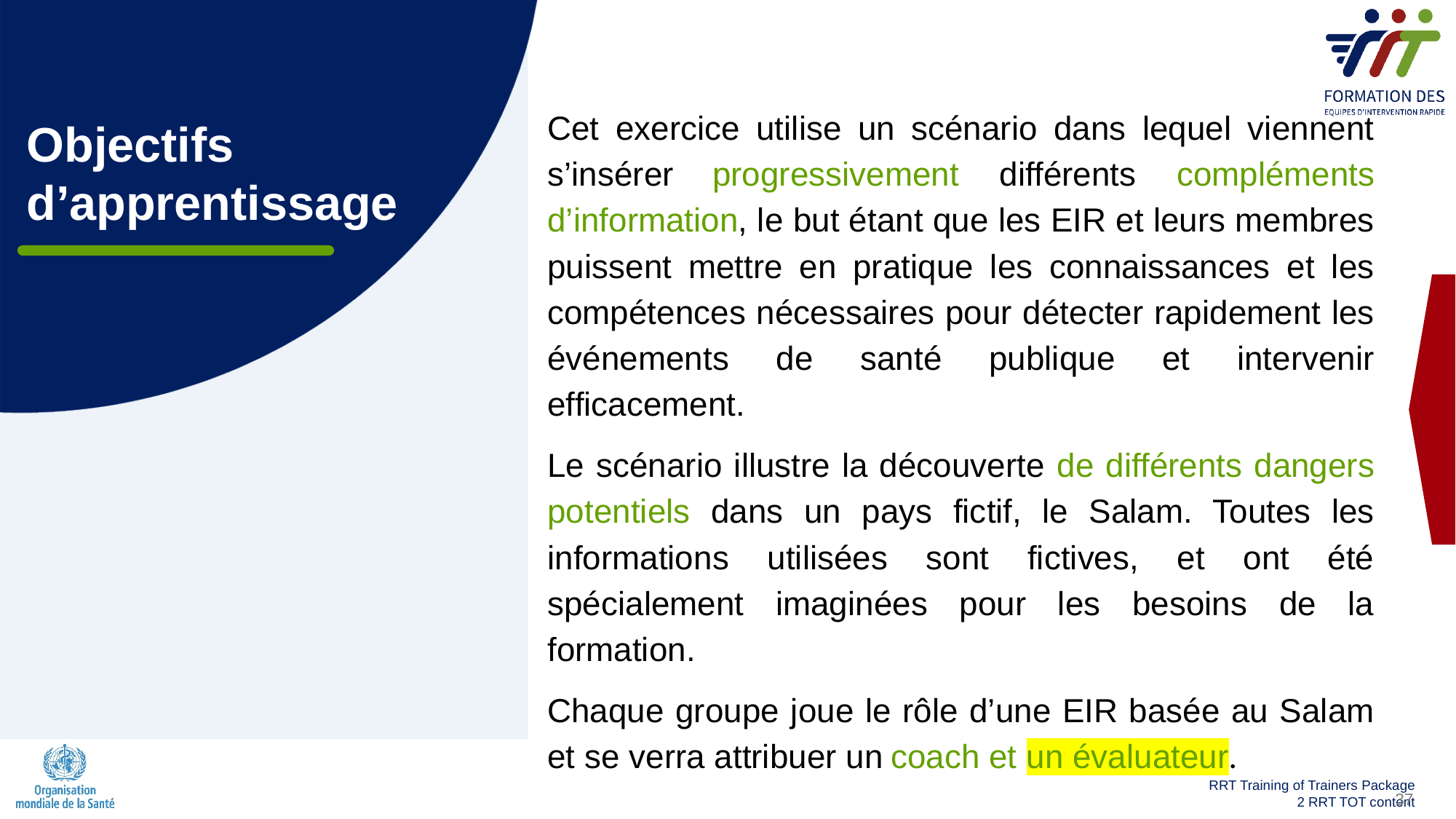

Cet exercice utilise un scénario dans lequel viennent s’insérer progressivement différents compléments d’information, le but étant que les EIR et leurs membres puissent mettre en pratique les connaissances et les compétences nécessaires pour détecter rapidement les événements de santé publique et intervenir efficacement.
Le scénario illustre la découverte de différents dangers potentiels dans un pays fictif, le Salam. Toutes les informations utilisées sont fictives, et ont été spécialement imaginées pour les besoins de la formation.
Chaque groupe joue le rôle d’une EIR basée au Salam et se verra attribuer un coach et un évaluateur.

Objectifs d’apprentissage